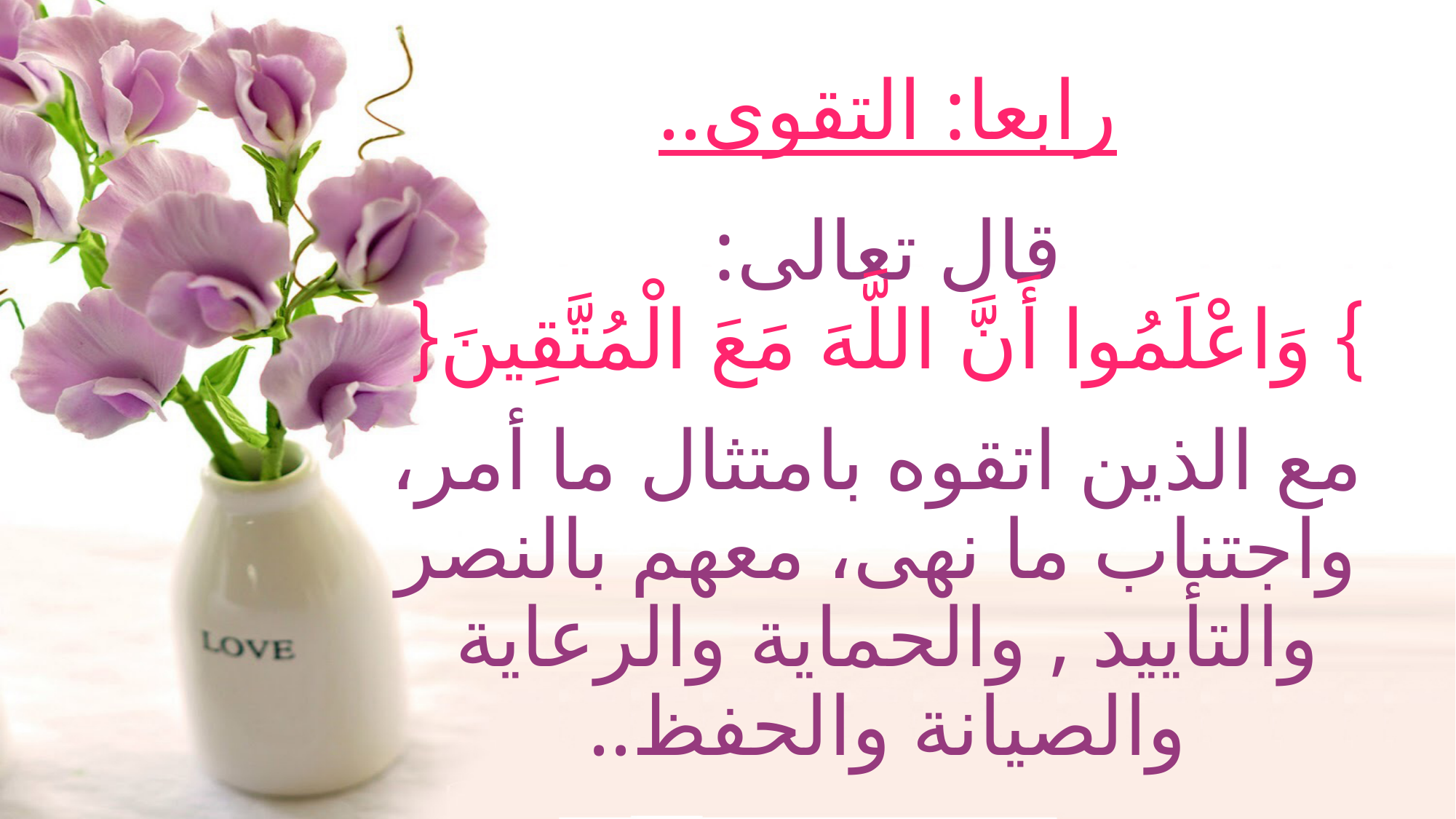

# رابعا: التقوى.. قال تعالى: } وَاعْلَمُوا أَنَّ اللَّهَ مَعَ الْمُتَّقِينَ{ مع الذين اتقوه بامتثال ما أمر، واجتناب ما نهى، معهم بالنصر والتأييد , والحماية والرعاية والصيانة والحفظ..